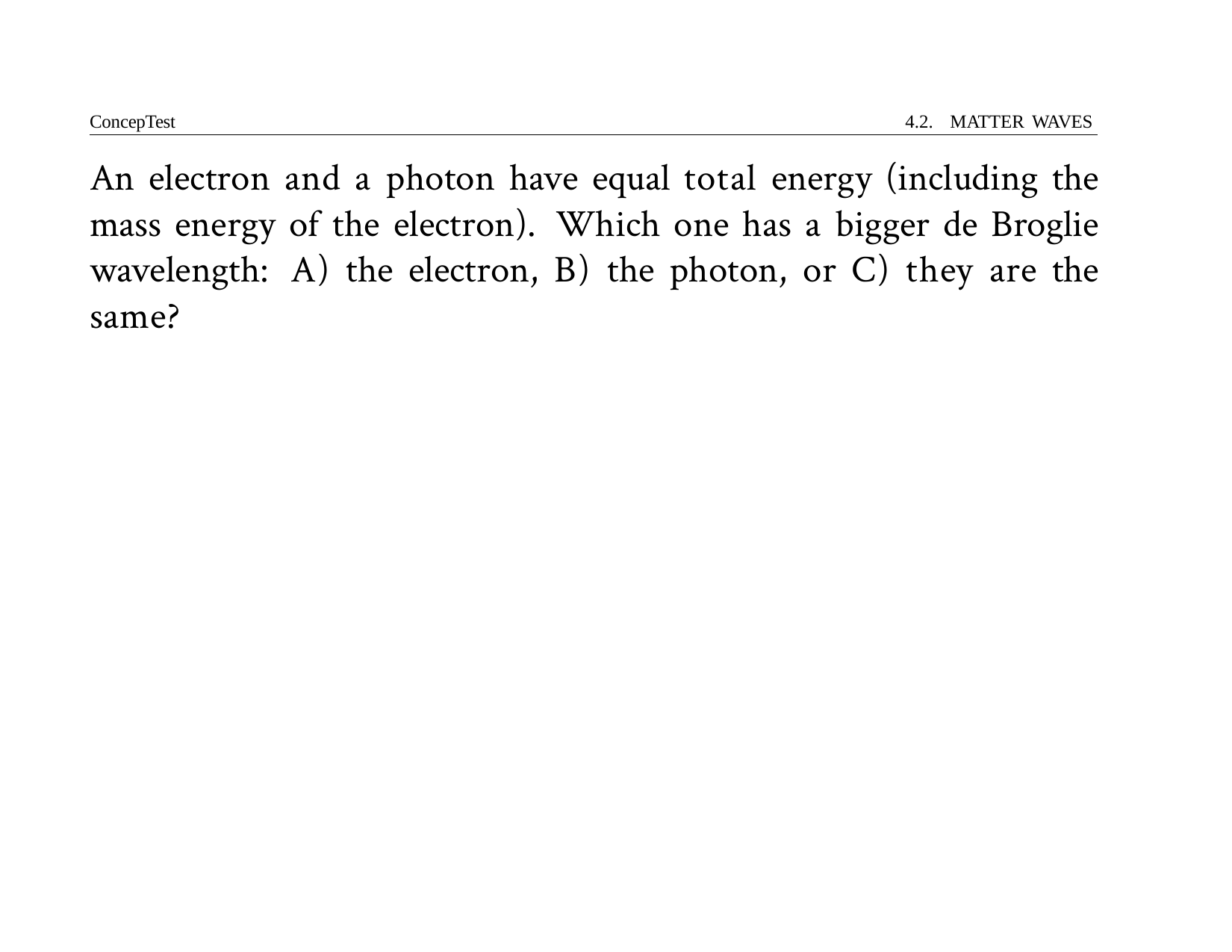

ConcepTest	4.2.  MATTER WAVES

# An electron and a photon have equal total energy (including the mass energy of the electron).  Which one has a bigger de Broglie wavelength:  A) the electron, B) the photon, or C) they are the same?